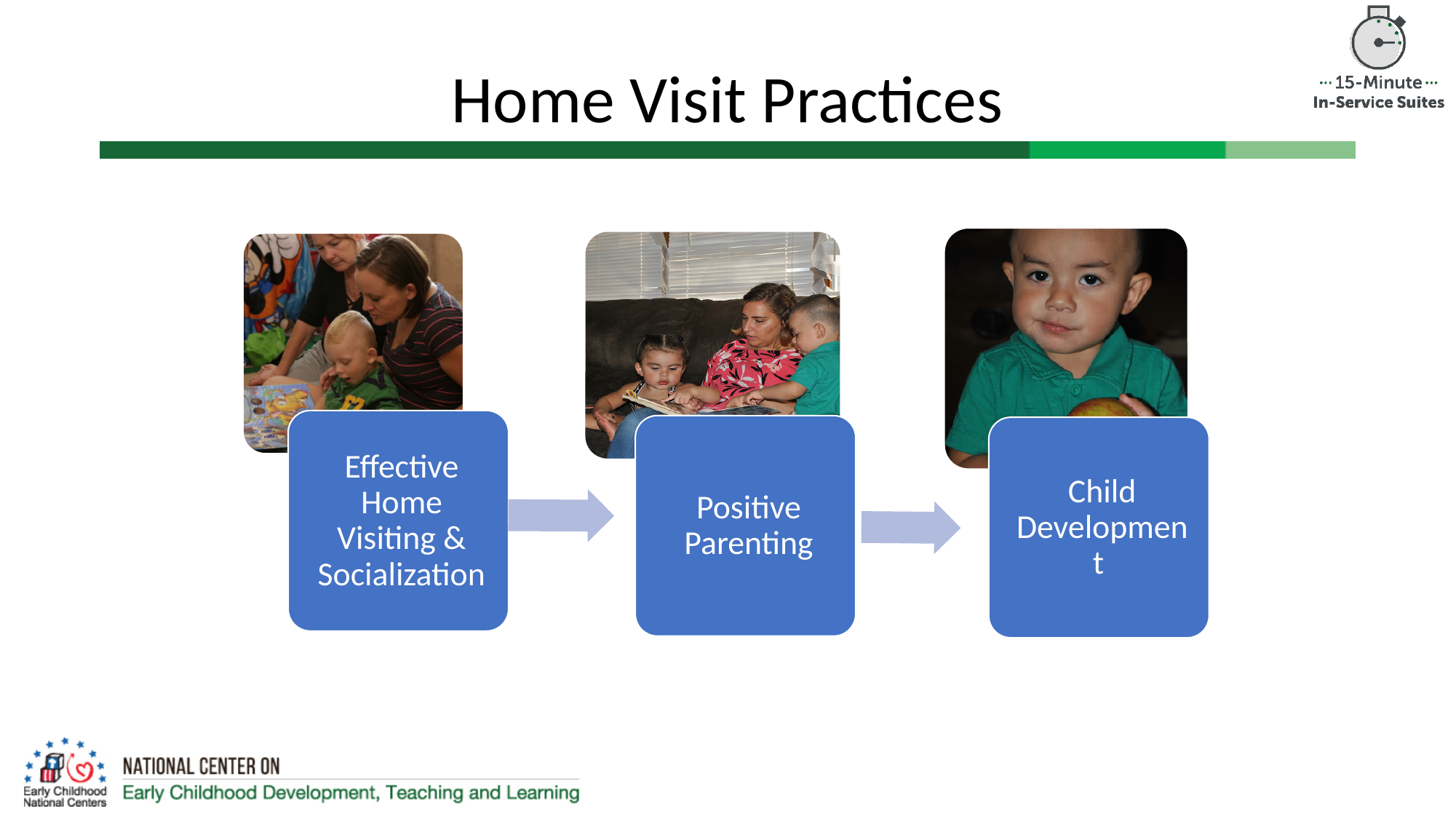

# Home Visit Practices
Effective Home Visiting & Socialization

Positive Parenting

Child Development